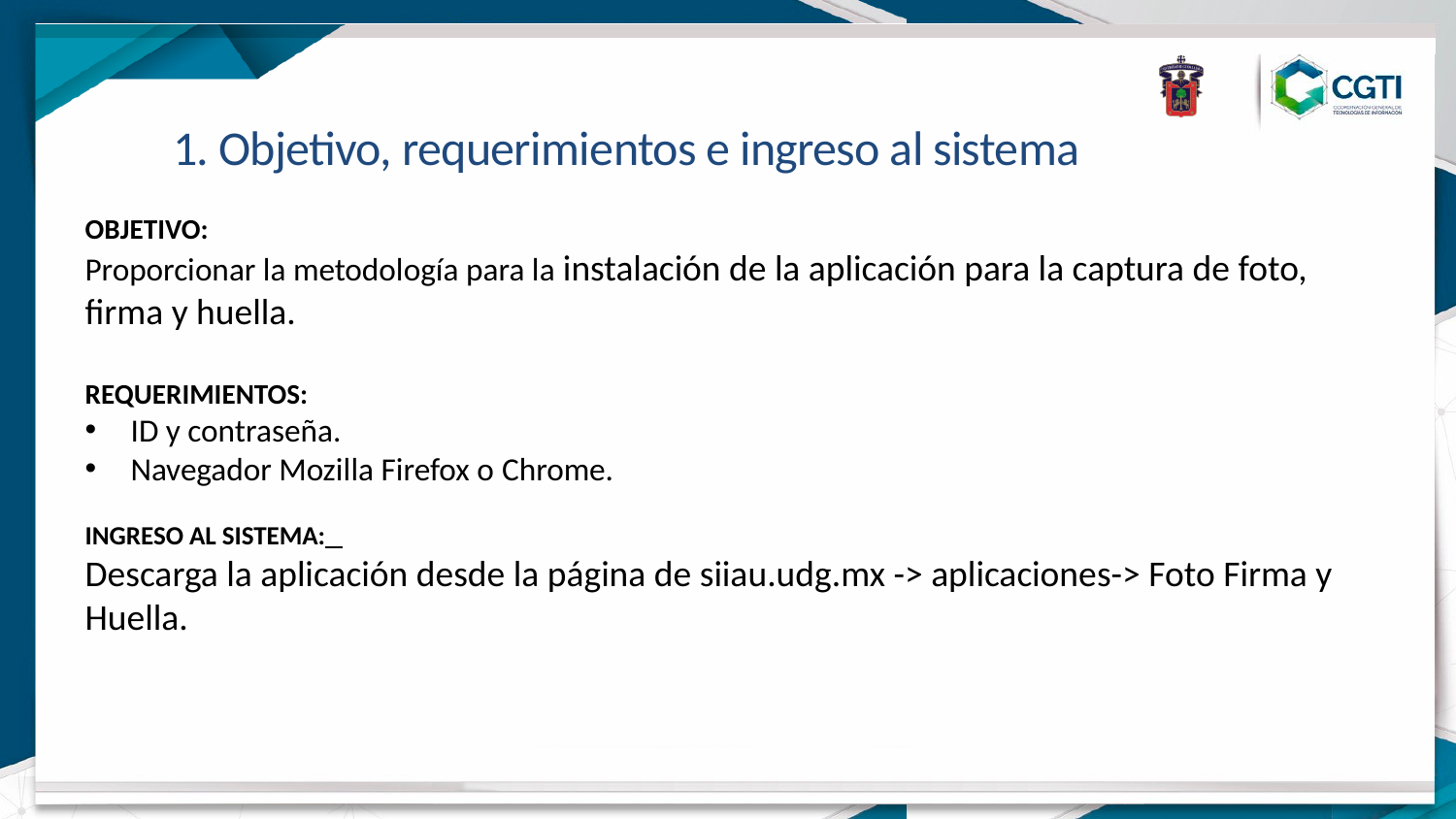

# 1. Objetivo, requerimientos e ingreso al sistema
OBJETIVO:
Proporcionar la metodología para la instalación de la aplicación para la captura de foto, firma y huella.

REQUERIMIENTOS:
ID y contraseña.
Navegador Mozilla Firefox o Chrome.

INGRESO AL SISTEMA:
Descarga la aplicación desde la página de siiau.udg.mx -> aplicaciones-> Foto Firma y Huella.